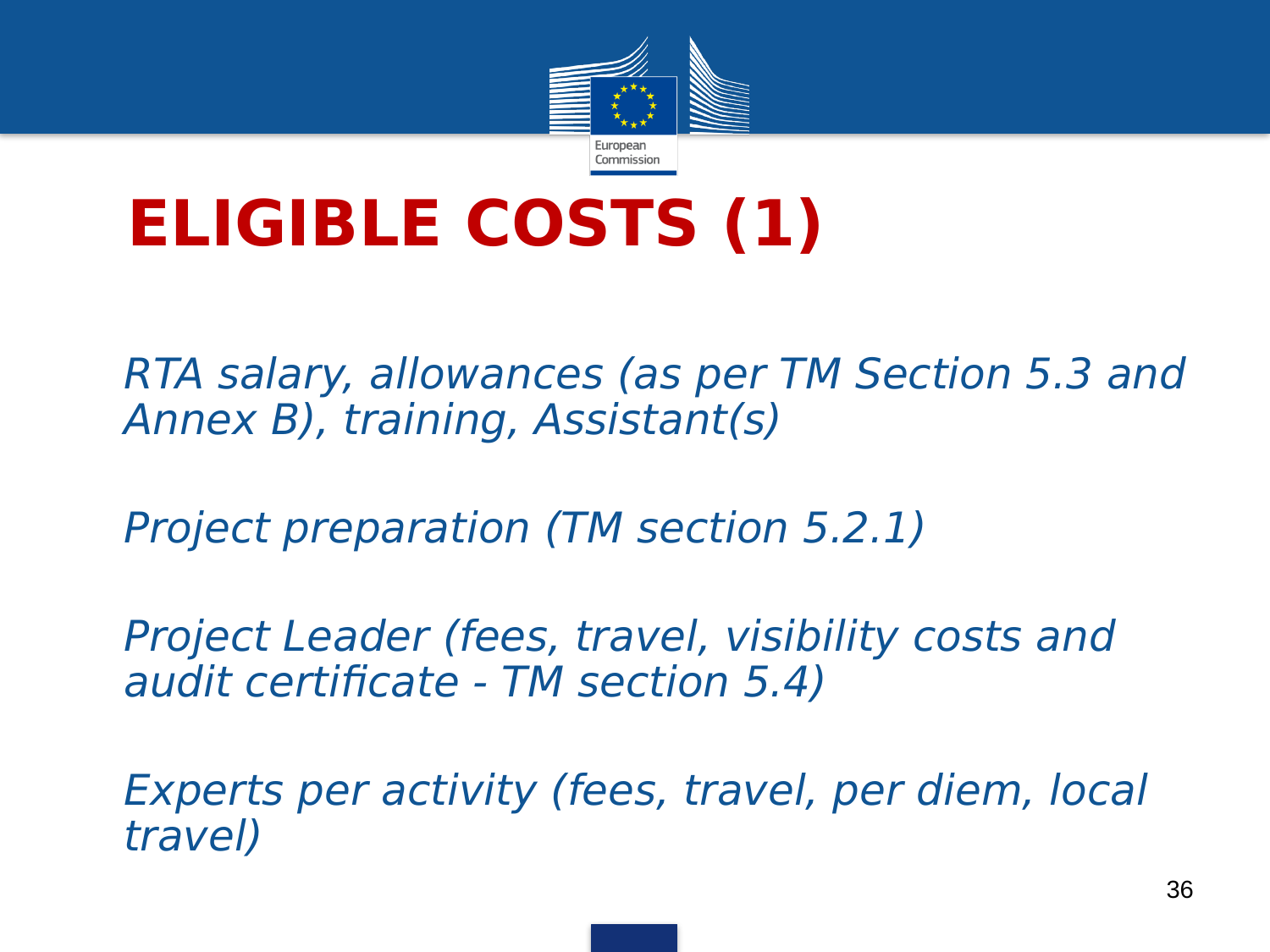

# ELIGIBLE COSTS (1)
RTA salary, allowances (as per TM Section 5.3 and Annex B), training, Assistant(s)

Project preparation (TM section 5.2.1)

Project Leader (fees, travel, visibility costs and audit certificate - TM section 5.4)

Experts per activity (fees, travel, per diem, local travel)
36